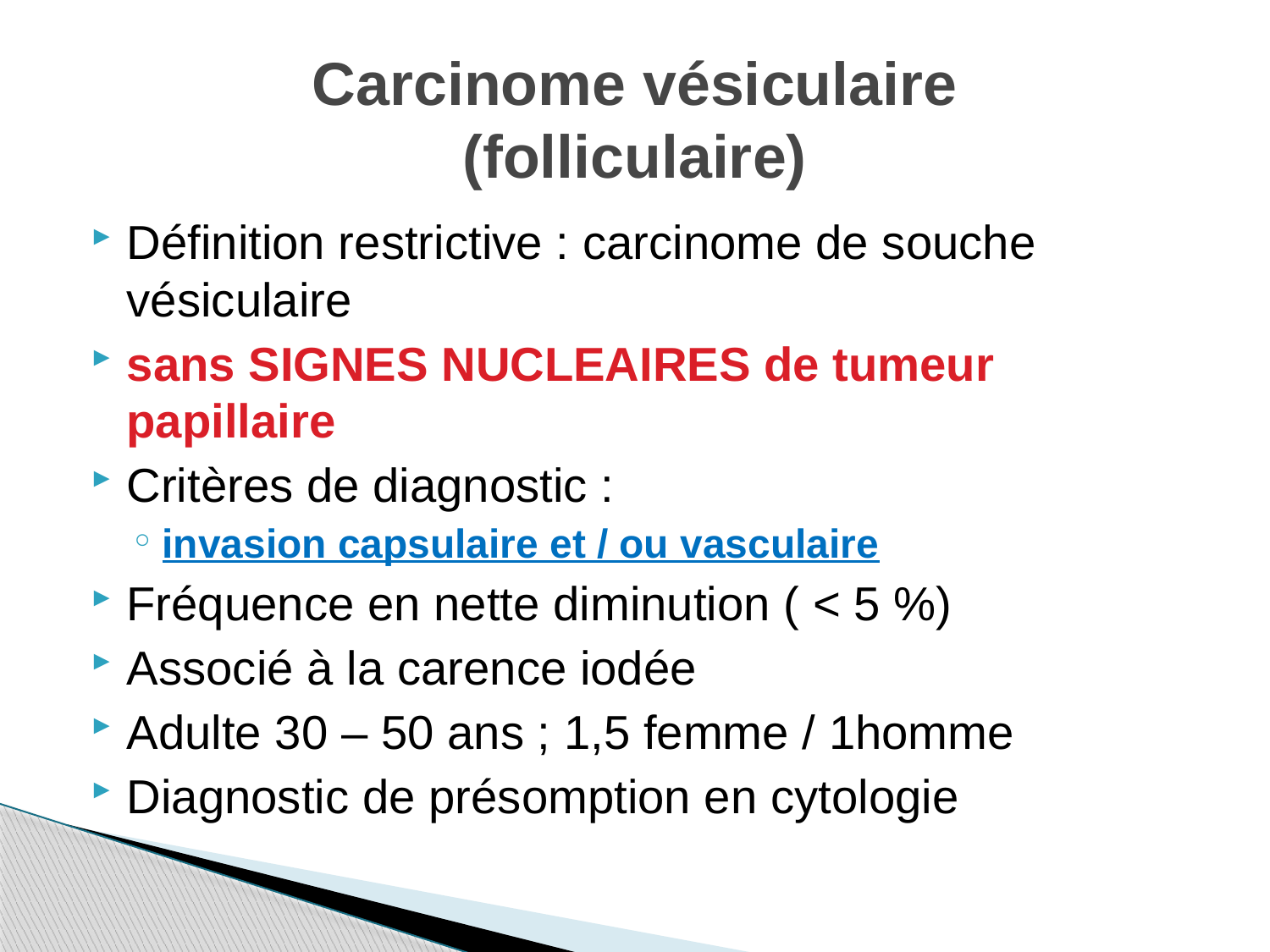

# Carcinome vésiculaire (folliculaire)
Définition restrictive : carcinome de souche vésiculaire
sans SIGNES NUCLEAIRES de tumeur papillaire
Critères de diagnostic :
invasion capsulaire et / ou vasculaire
Fréquence en nette diminution ( < 5 %)
Associé à la carence iodée
Adulte 30 – 50 ans ; 1,5 femme / 1homme
Diagnostic de présomption en cytologie